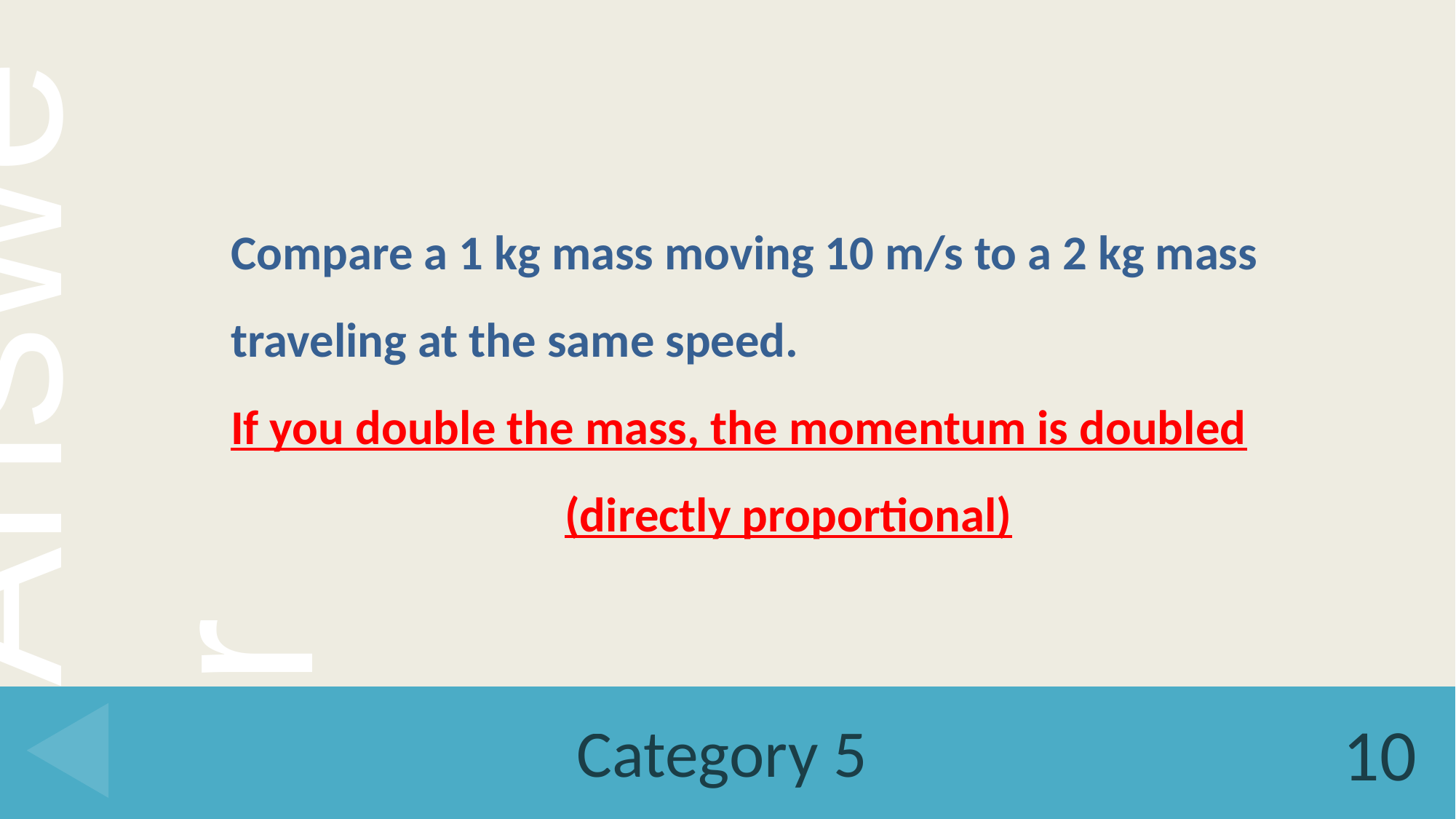

Compare a 1 kg mass moving 10 m/s to a 2 kg mass traveling at the same speed.
If you double the mass, the momentum is doubled
(directly proportional)
# Category 5
10